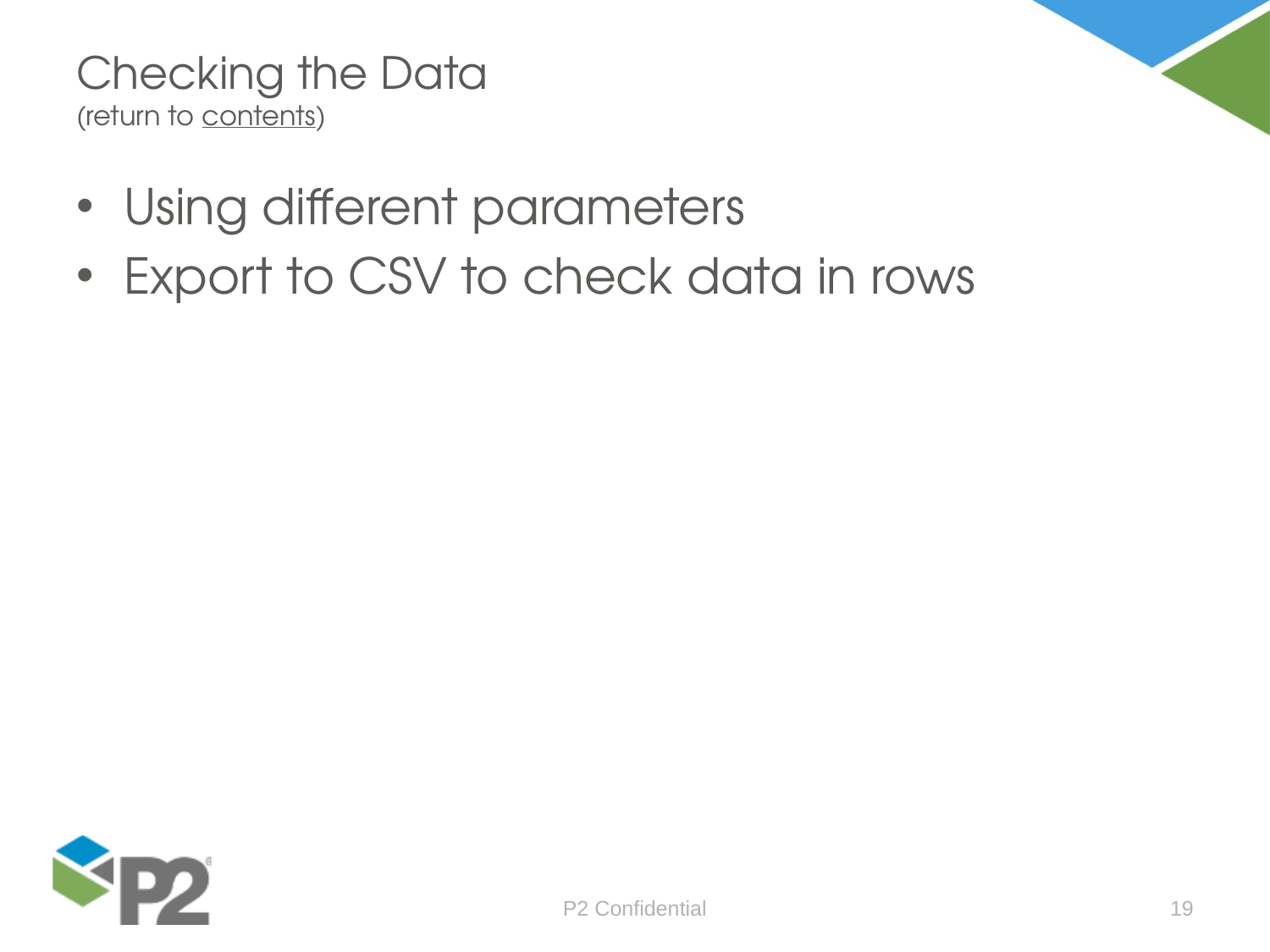

# Checking the Data (return to contents)
Using different parameters
Export to CSV to check data in rows

P2 Confidential
19